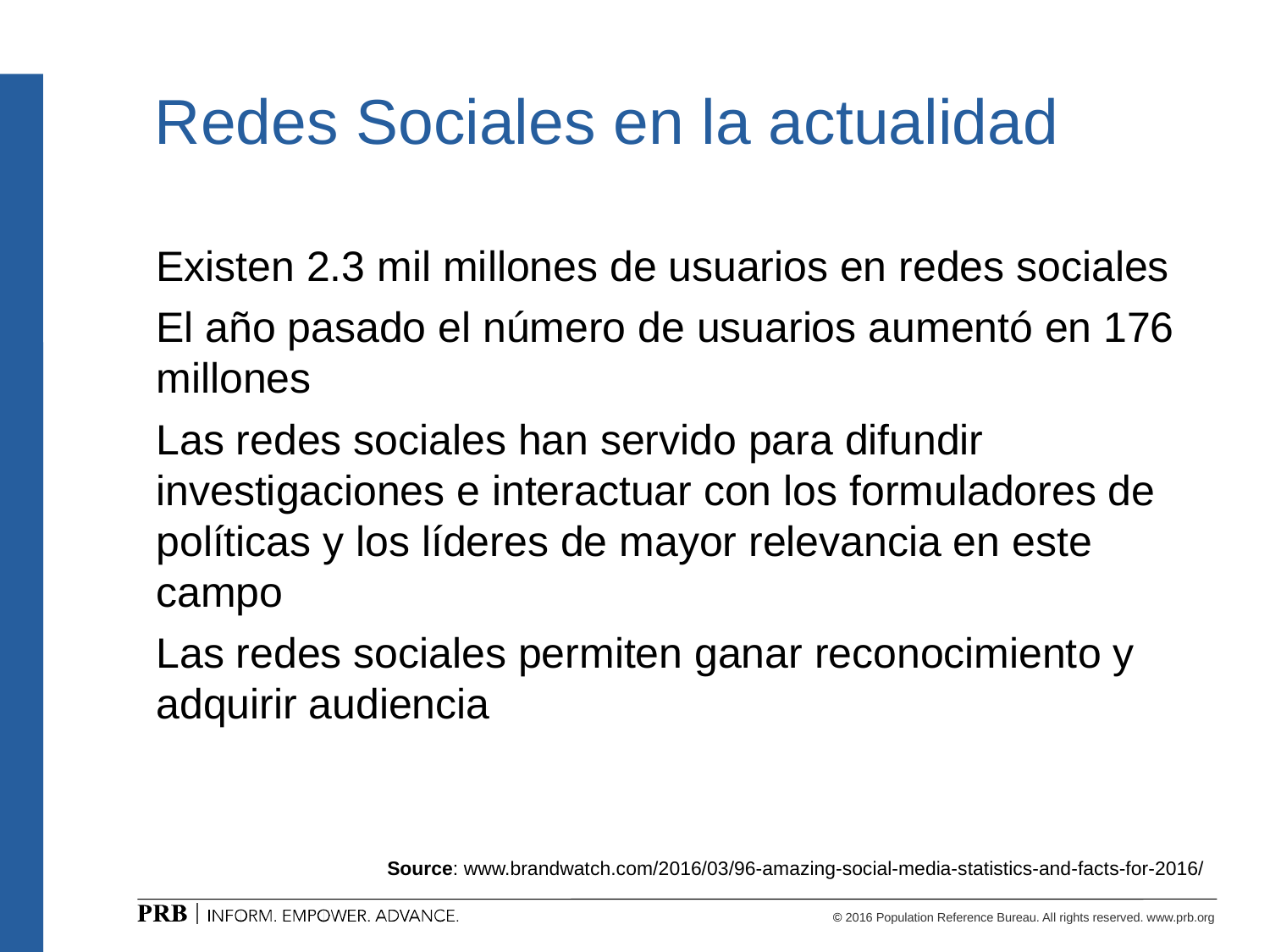

# Redes Sociales en la actualidad
Existen 2.3 mil millones de usuarios en redes sociales
El año pasado el número de usuarios aumentó en 176 millones
Las redes sociales han servido para difundir investigaciones e interactuar con los formuladores de políticas y los líderes de mayor relevancia en este campo
Las redes sociales permiten ganar reconocimiento y adquirir audiencia

Source: www.brandwatch.com/2016/03/96-amazing-social-media-statistics-and-facts-for-2016/